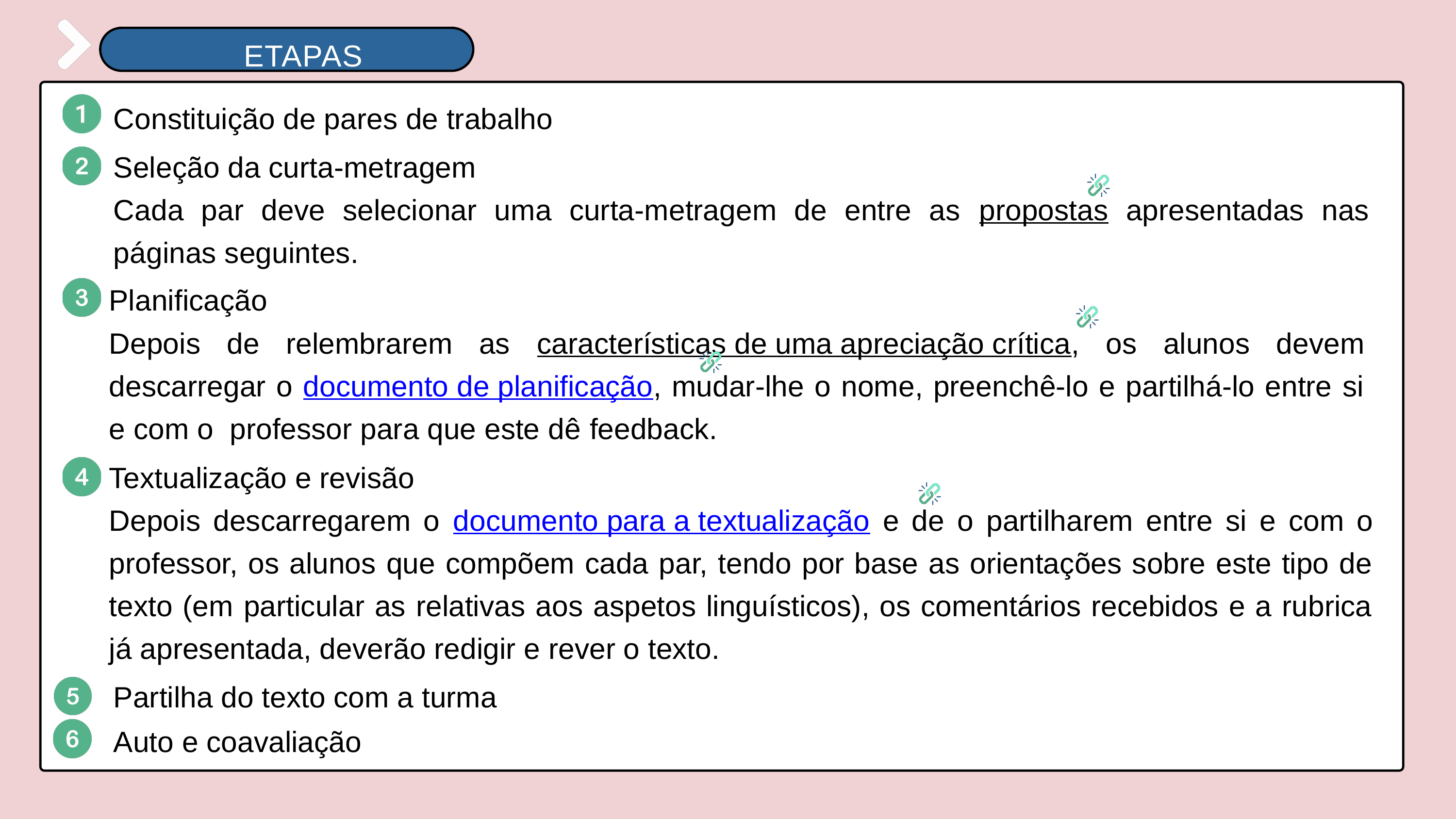

ETAPAS

Constituição de pares de trabalho

Seleção da curta-metragem
Cada par deve selecionar uma curta-metragem de entre as propostas apresentadas nas páginas seguintes.

Planificação
Depois de relembrarem as características de uma apreciação crítica, os alunos devem descarregar o documento de planificação, mudar-lhe o nome, preenchê-lo e partilhá-lo entre si e com o  professor para que este dê feedback.

Textualização e revisão
Depois descarregarem o documento para a textualização e de o partilharem entre si e com o professor, os alunos que compõem cada par, tendo por base as orientações sobre este tipo de texto (em particular as relativas aos aspetos linguísticos), os comentários recebidos e a rubrica já apresentada, deverão redigir e rever o texto.

Partilha do texto com a turma

Auto e coavaliação